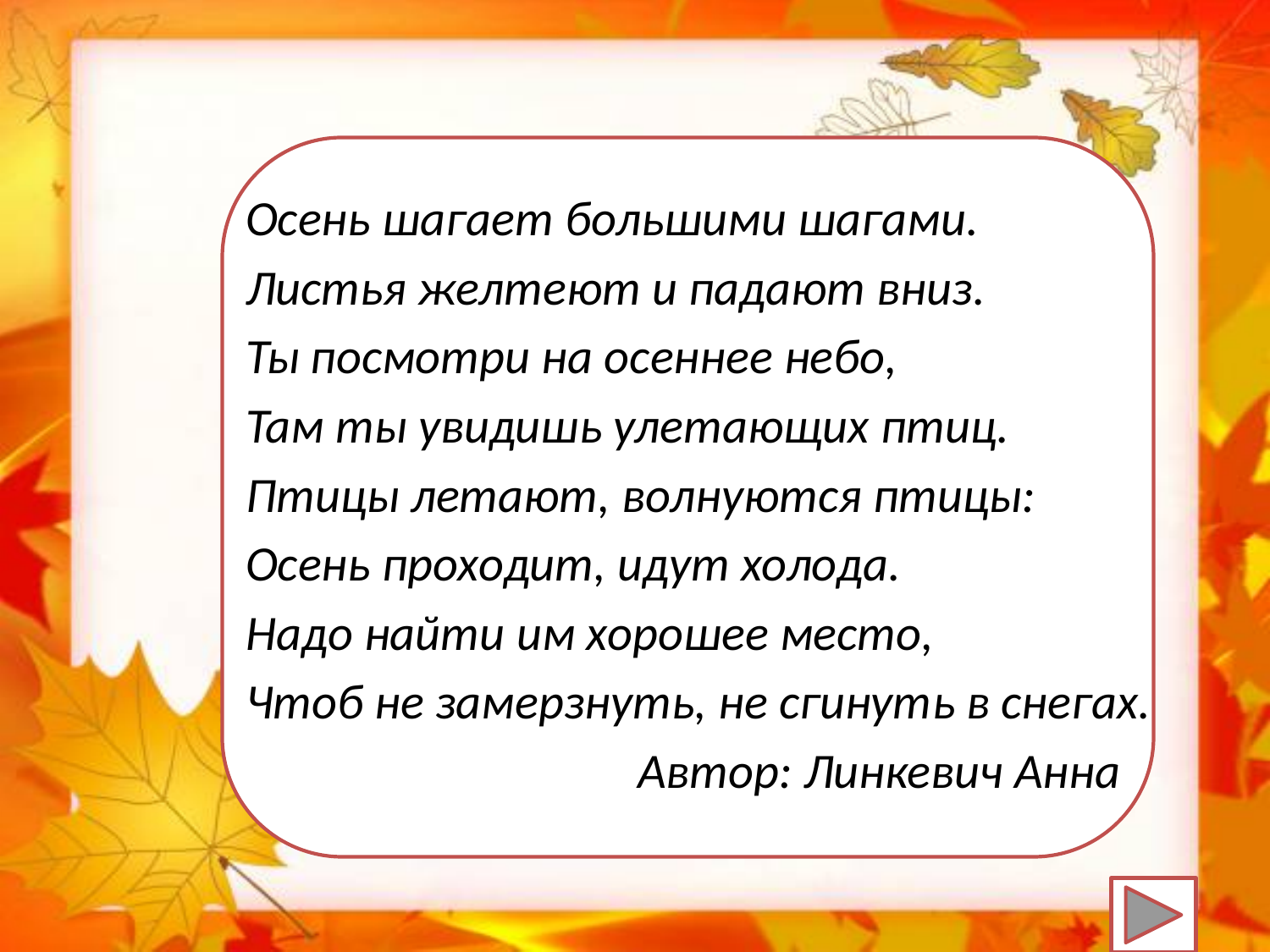

Осень шагает большими шагами.
Листья желтеют и падают вниз.
Ты посмотри на осеннее небо,
Там ты увидишь улетающих птиц.
Птицы летают, волнуются птицы:
Осень проходит, идут холода.
Надо найти им хорошее место,
Чтоб не замерзнуть, не сгинуть в снегах.
                                   Автор: Линкевич Анна